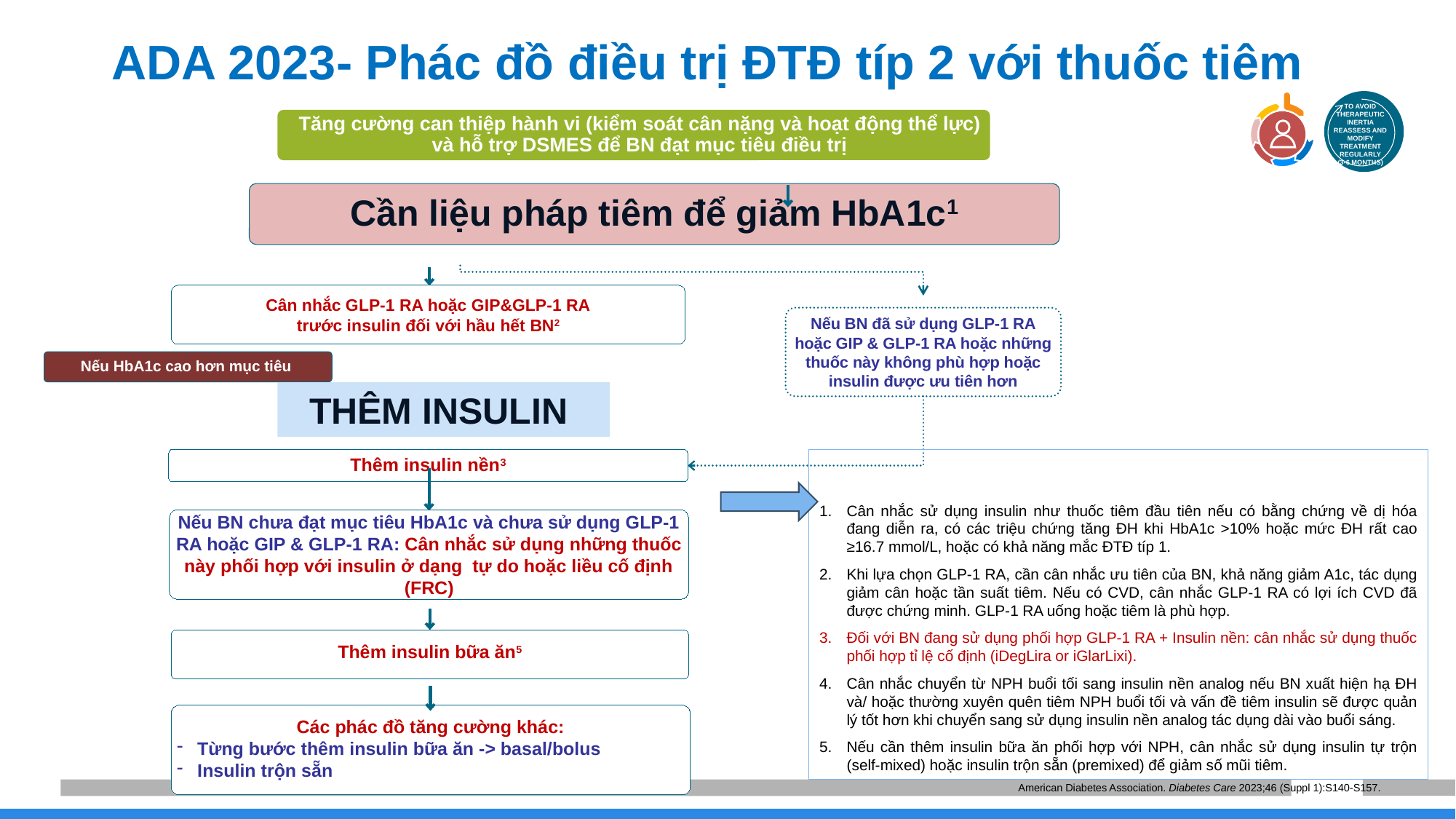

ADA 2023- Phác đồ điều trị ĐTĐ típ 2 với thuốc tiêm

TO AVOID
THERAPEUTIC INERTIA REASSESS AND MODIFY TREATMENT REGULARLY
(3-6 MONTHS)

Tăng cường can thiệp hành vi (kiểm soát cân nặng và hoạt động thể lực) và hỗ trợ DSMES để BN đạt mục tiêu điều trị
Cần liệu pháp tiêm để giảm HbA1c1

Nếu BN đã sử dụng GLP-1 RA hoặc GIP & GLP-1 RA hoặc những thuốc này không phù hợp hoặc insulin được ưu tiên hơn
Cân nhắc GLP-1 RA hoặc GIP&GLP-1 RA
trước insulin đối với hầu hết BN2
Nếu HbA1c cao hơn mục tiêu
THÊM INSULIN
Thêm insulin nền3
Cân nhắc sử dụng insulin như thuốc tiêm đầu tiên nếu có bằng chứng về dị hóa đang diễn ra, có các triệu chứng tăng ĐH khi HbA1c >10% hoặc mức ĐH rất cao ≥16.7 mmol/L, hoặc có khả năng mắc ĐTĐ típ 1.
Khi lựa chọn GLP-1 RA, cần cân nhắc ưu tiên của BN, khả năng giảm A1c, tác dụng giảm cân hoặc tần suất tiêm. Nếu có CVD, cân nhắc GLP-1 RA có lợi ích CVD đã được chứng minh. GLP-1 RA uống hoặc tiêm là phù hợp.
Đối với BN đang sử dụng phối hợp GLP-1 RA + Insulin nền: cân nhắc sử dụng thuốc phối hợp tỉ lệ cố định (iDegLira or iGlarLixi).
Cân nhắc chuyển từ NPH buổi tối sang insulin nền analog nếu BN xuất hiện hạ ĐH và/ hoặc thường xuyên quên tiêm NPH buổi tối và vấn đề tiêm insulin sẽ được quản lý tốt hơn khi chuyển sang sử dụng insulin nền analog tác dụng dài vào buổi sáng.
Nếu cần thêm insulin bữa ăn phối hợp với NPH, cân nhắc sử dụng insulin tự trộn (self-mixed) hoặc insulin trộn sẵn (premixed) để giảm số mũi tiêm.
Nếu BN chưa đạt mục tiêu HbA1c và chưa sử dụng GLP-1 RA hoặc GIP & GLP-1 RA: Cân nhắc sử dụng những thuốc này phối hợp với insulin ở dạng  tự do hoặc liều cố định (FRC)

Thêm insulin bữa ăn5
Các phác đồ tăng cường khác:
Từng bước thêm insulin bữa ăn -> basal/bolus
Insulin trộn sẵn
American Diabetes Association. Diabetes Care 2023;46 (Suppl 1):S140-S157.